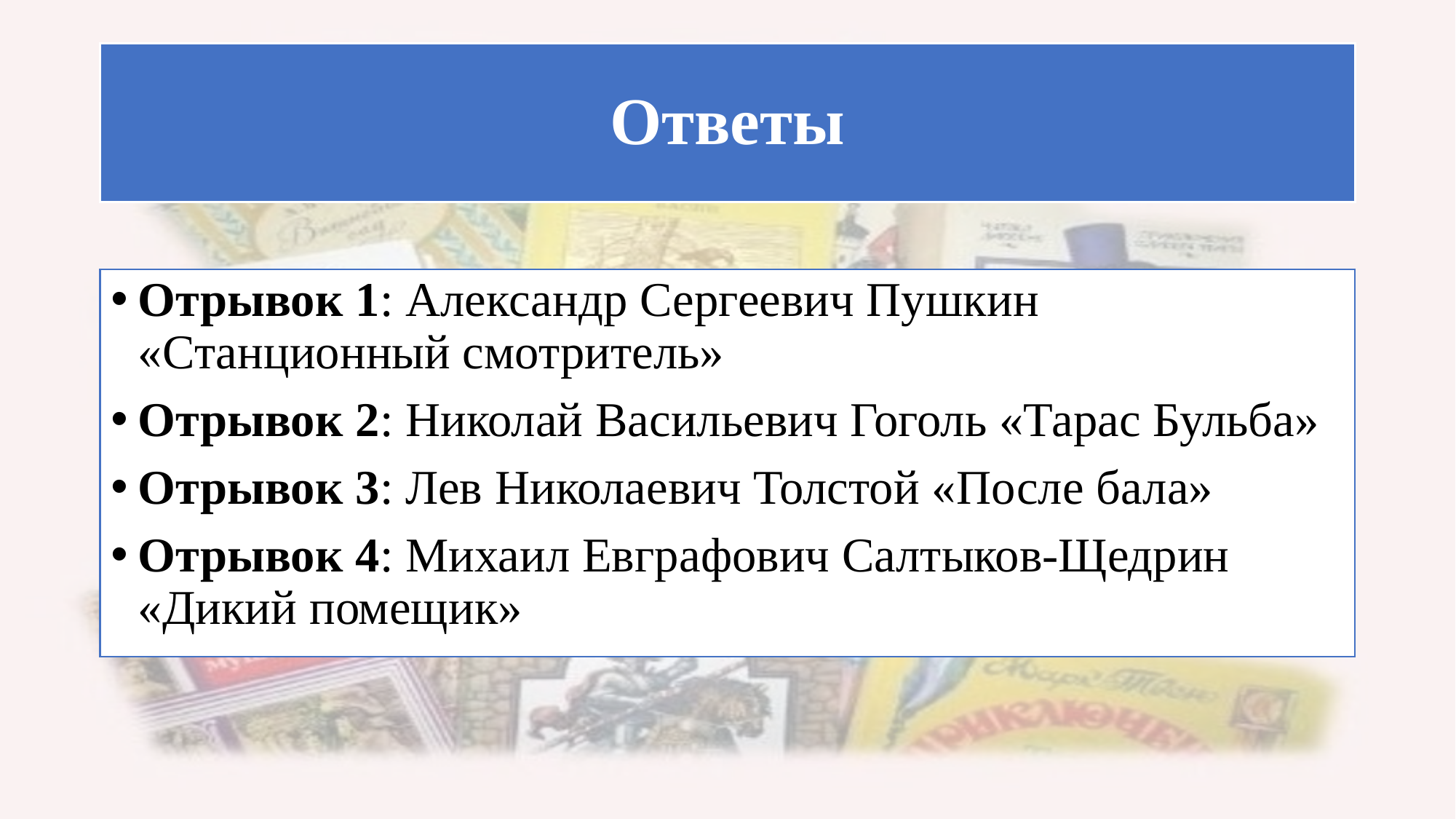

# Ответы
Отрывок 1: Александр Сергеевич Пушкин «Станционный смотритель»
Отрывок 2: Николай Васильевич Гоголь «Тарас Бульба»
Отрывок 3: Лев Николаевич Толстой «После бала»
Отрывок 4: Михаил Евграфович Салтыков-Щедрин «Дикий помещик»